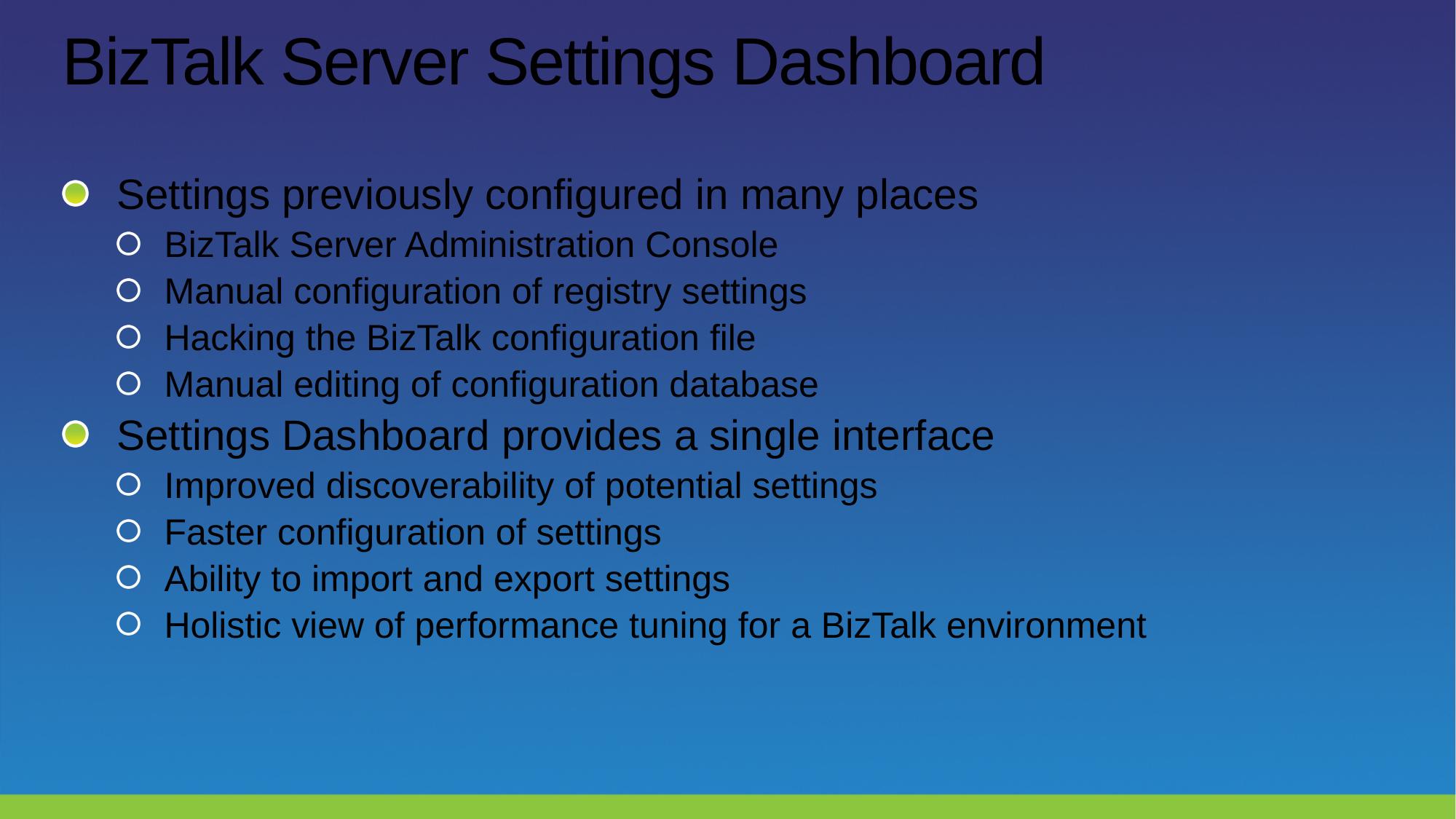

# BizTalk Server Settings Dashboard
Settings previously configured in many places
BizTalk Server Administration Console
Manual configuration of registry settings
Hacking the BizTalk configuration file
Manual editing of configuration database
Settings Dashboard provides a single interface
Improved discoverability of potential settings
Faster configuration of settings
Ability to import and export settings
Holistic view of performance tuning for a BizTalk environment